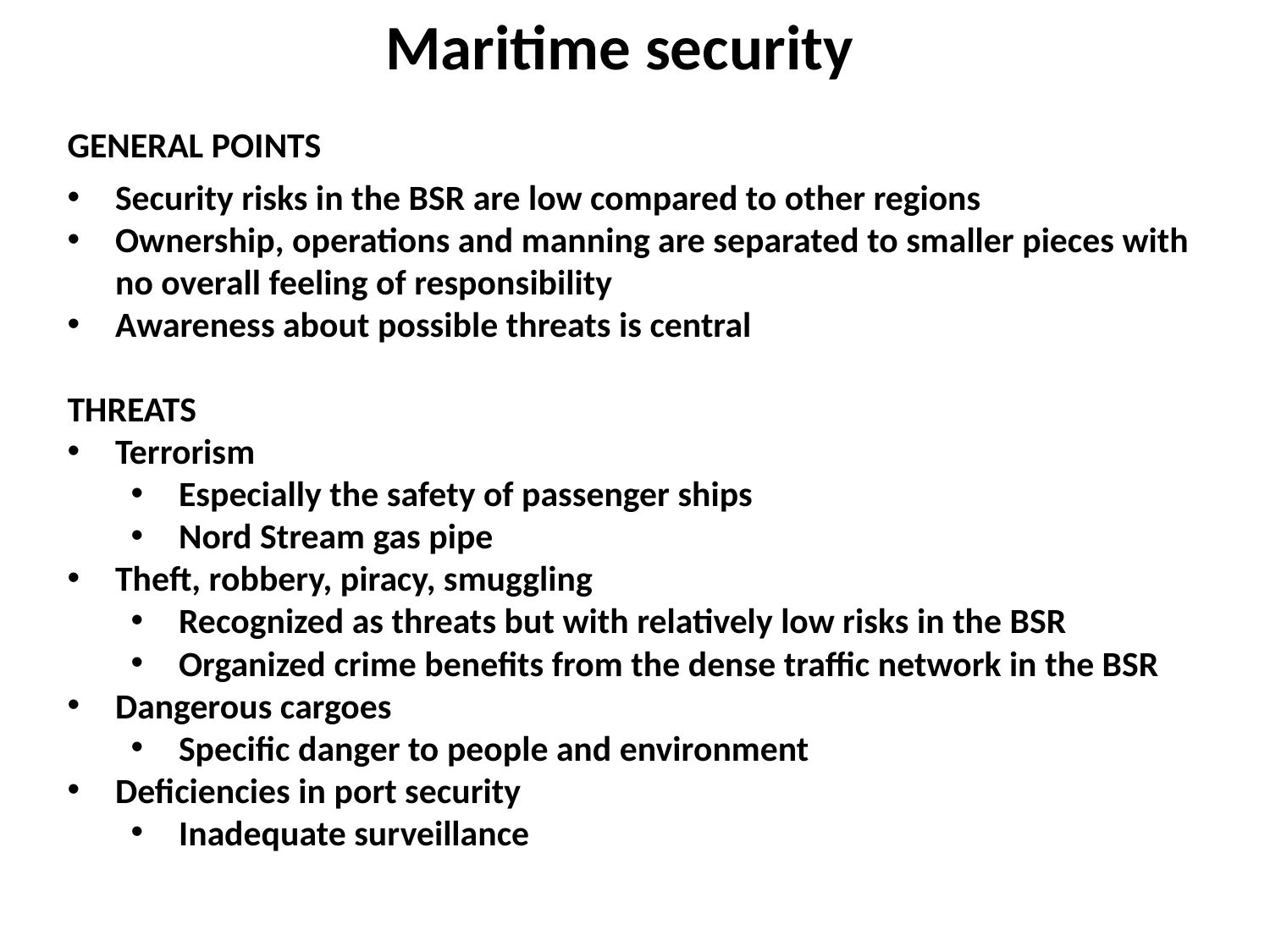

Maritime security
GENERAL POINTS
Security risks in the BSR are low compared to other regions
Ownership, operations and manning are separated to smaller pieces with no overall feeling of responsibility
Awareness about possible threats is central

THREATS
Terrorism
Especially the safety of passenger ships
Nord Stream gas pipe
Theft, robbery, piracy, smuggling
Recognized as threats but with relatively low risks in the BSR
Organized crime benefits from the dense traffic network in the BSR
Dangerous cargoes
Specific danger to people and environment
Deficiencies in port security
Inadequate surveillance